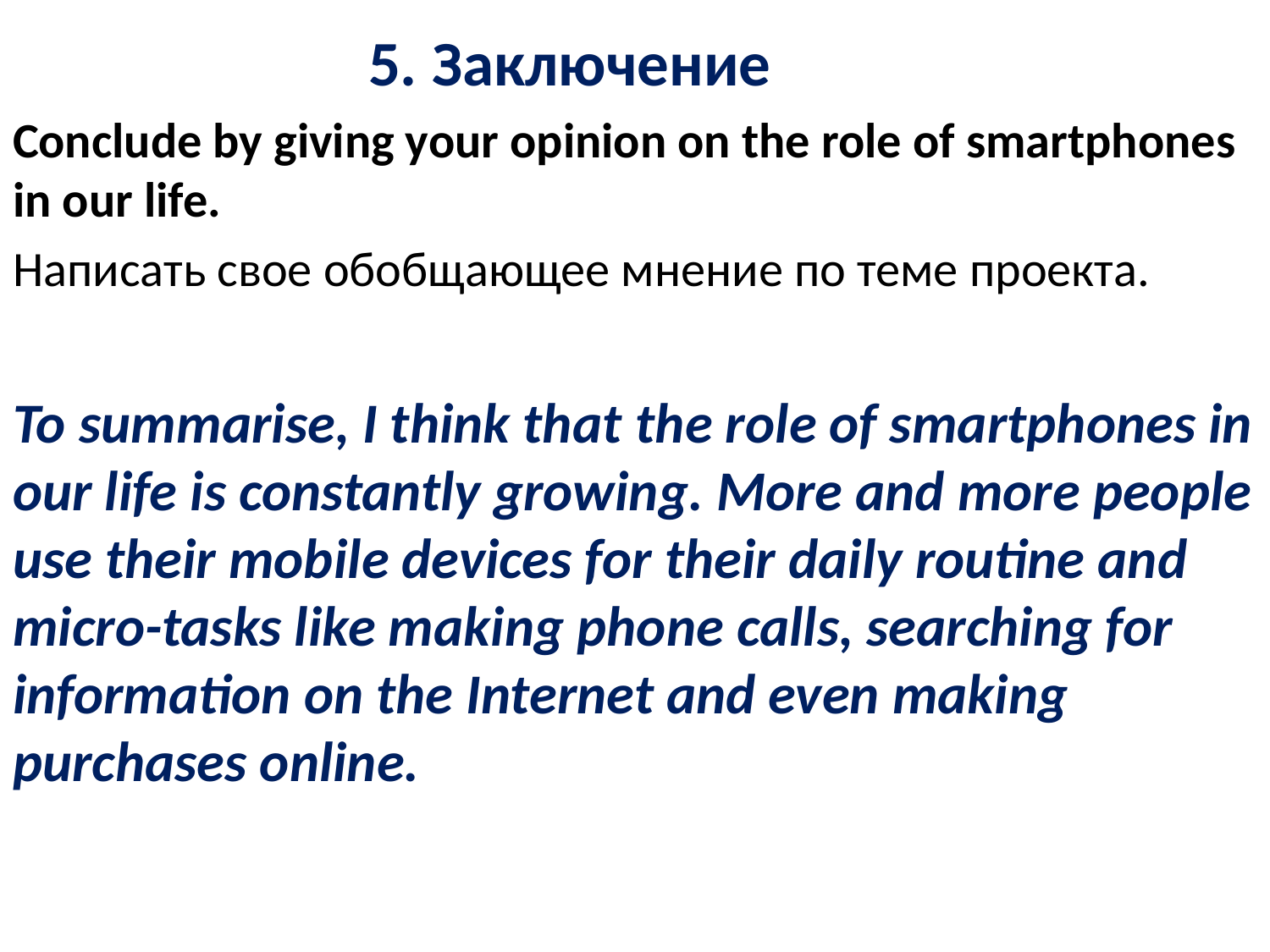

#
                            5. Заключение
Conclude by giving your opinion on the role of smartphones in our life.
Написать свое обобщающее мнение по теме проекта.

To summarise, I think that the role of smartphones in our life is constantly growing. More and more people use their mobile devices for their daily routine and micro-tasks like making phone calls, searching for information on the Internet and even making purchases online.